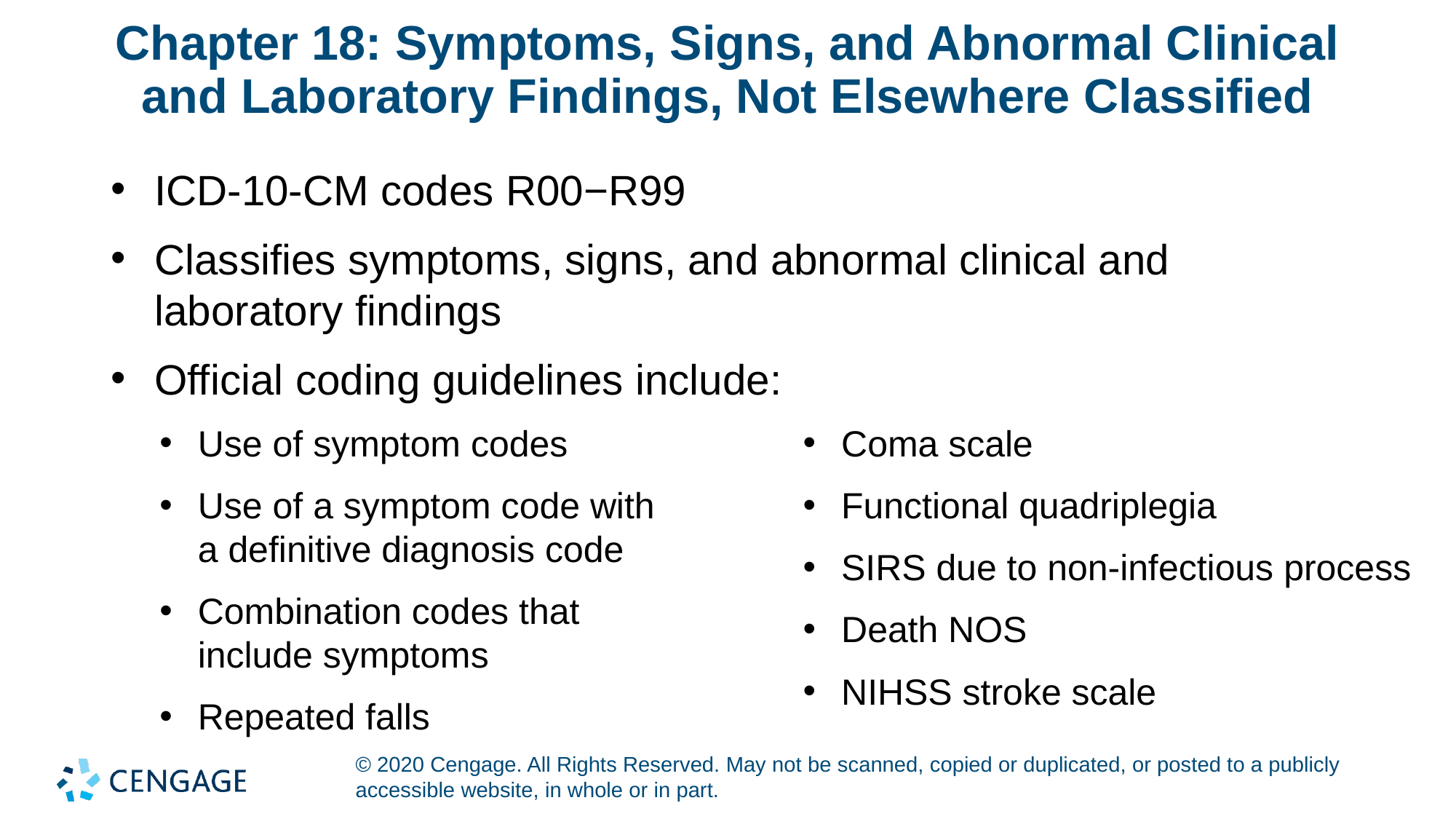

# Chapter 18: Symptoms, Signs, and Abnormal Clinical and Laboratory Findings, Not Elsewhere Classified
ICD-10-CM codes R00−R99
Classifies symptoms, signs, and abnormal clinical and laboratory findings
Official coding guidelines include:
Use of symptom codes
Use of a symptom code with a definitive diagnosis code
Combination codes that
include symptoms
Repeated falls
Coma scale
Functional quadriplegia
SIRS due to non-infectious process
Death NOS
NIHSS stroke scale